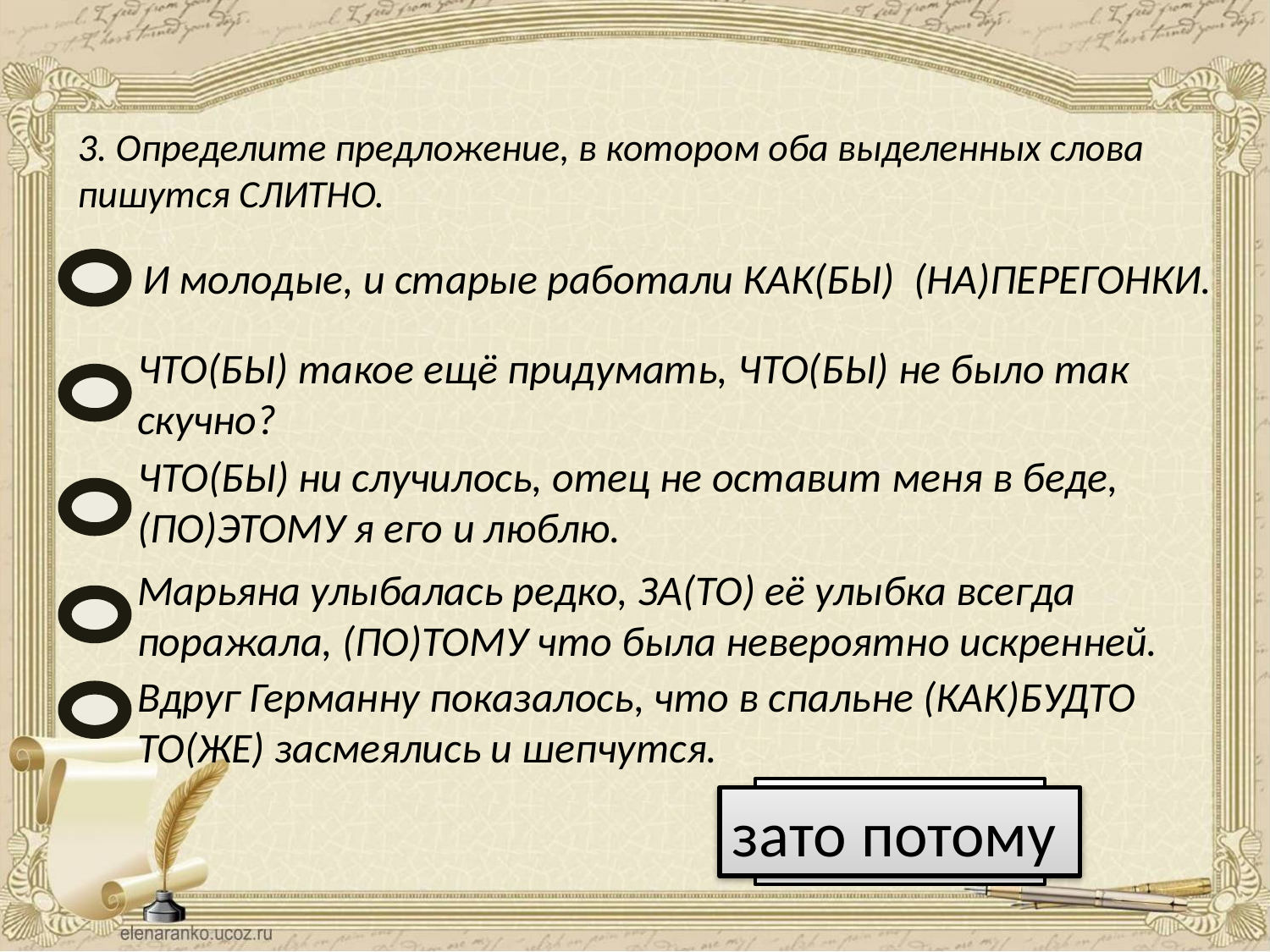

3. Определите предложение, в котором оба выделенных слова пишутся СЛИТНО.
И молодые, и старые работали КАК(БЫ)  (НА)ПЕРЕГОНКИ.

ЧТО(БЫ) такое ещё придумать, ЧТО(БЫ) не было так скучно?

ЧТО(БЫ) ни случилось, отец не оставит меня в беде, (ПО)ЭТОМУ я его и люблю.

Марьяна улыбалась редко, ЗА(ТО) её улыбка всегда поражала, (ПО)ТОМУ что была невероятно искренней.

Вдруг Германну показалось, что в спальне (КАК)БУДТО ТО(ЖЕ) засмеялись и шепчутся.

Ответ
зато потому